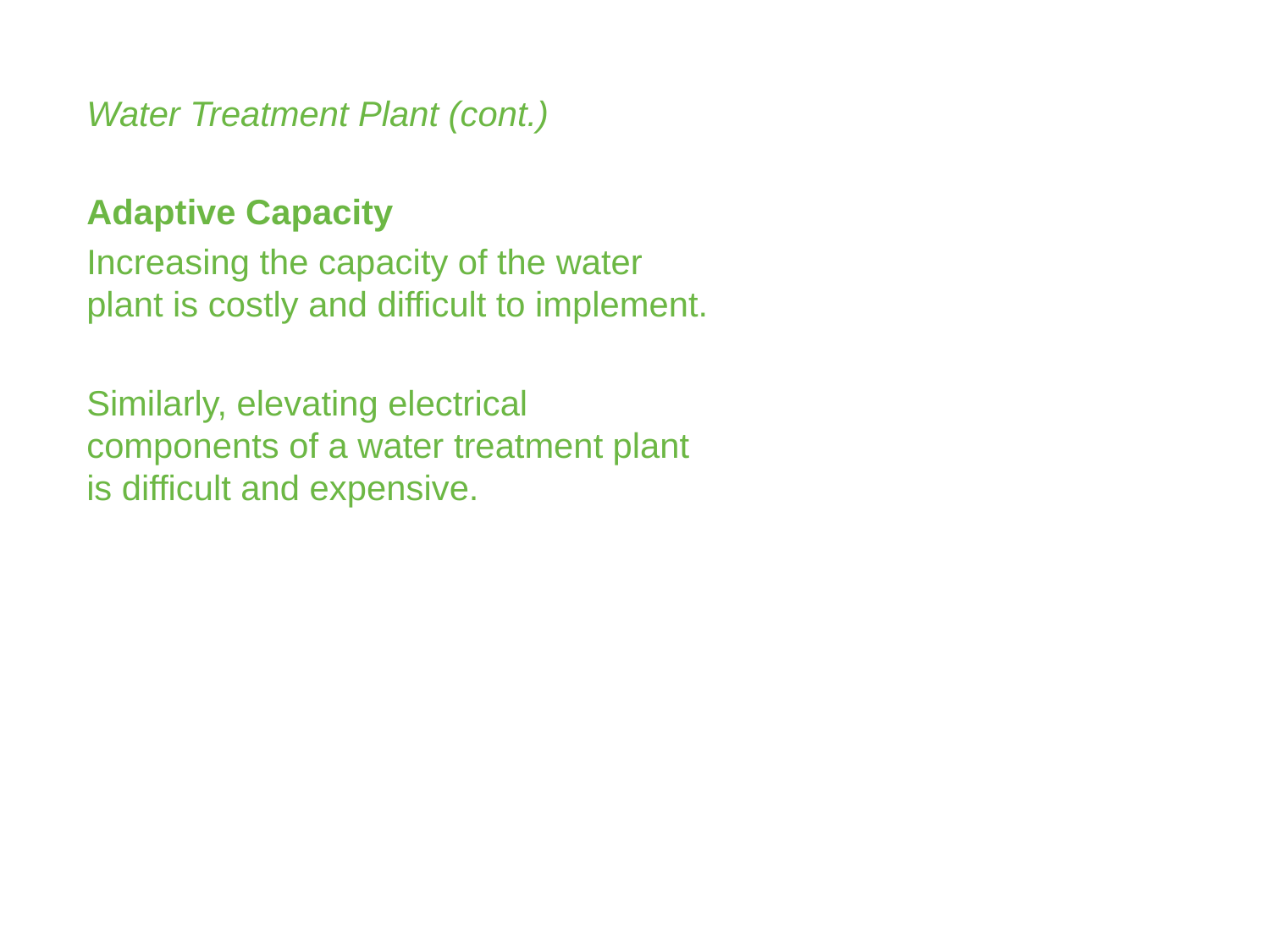

Water Treatment Plant (cont.)

Adaptive Capacity
Increasing the capacity of the water plant is costly and difficult to implement.

Similarly, elevating electrical components of a water treatment plant is difficult and expensive.